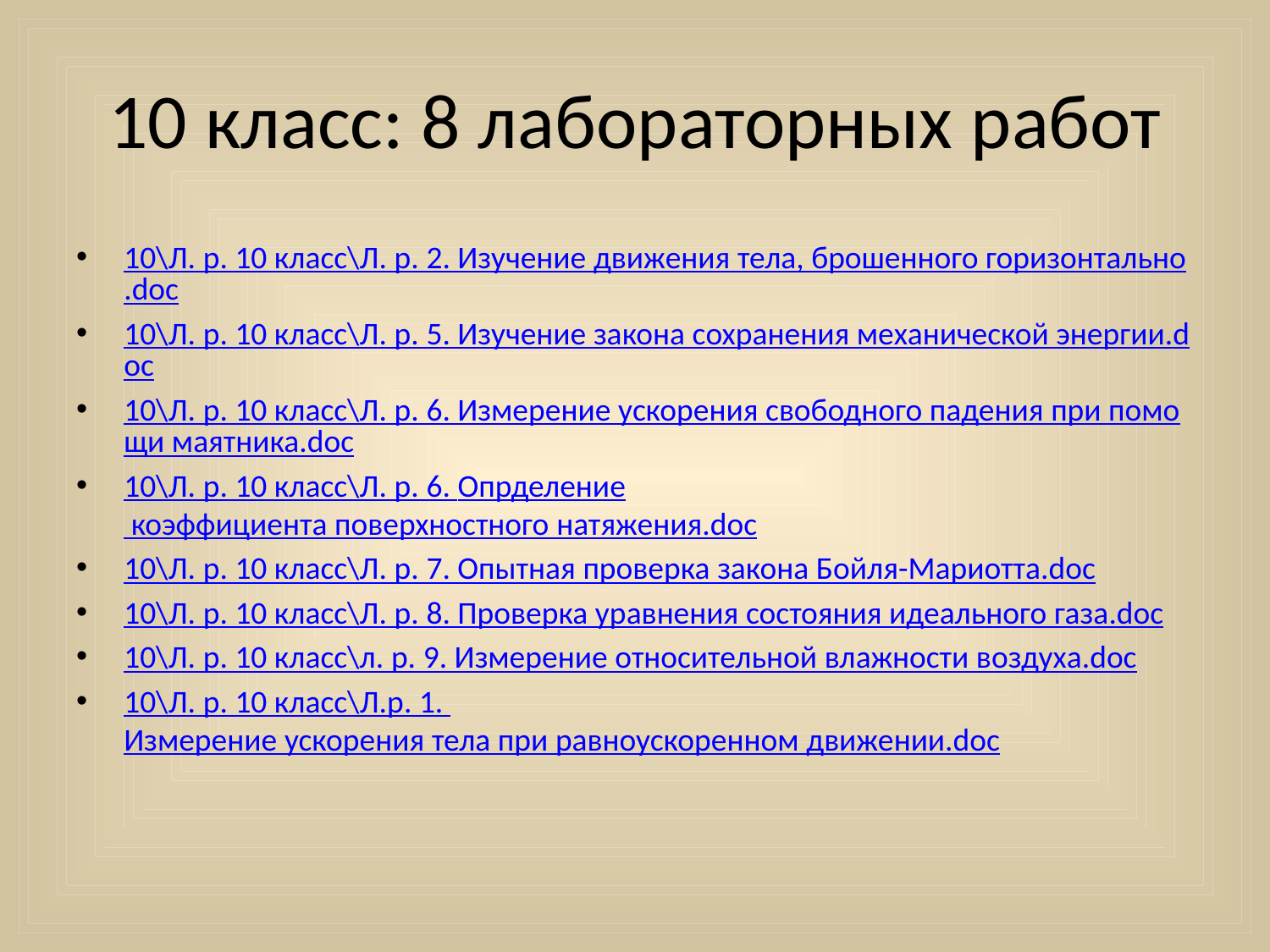

# 10 класс: 8 лабораторных работ

10\Л. р. 10 класс\Л. р. 2. Изучение движения тела, брошенного горизонтально.doc
10\Л. р. 10 класс\Л. р. 5. Изучение закона сохранения механической энергии.doc
10\Л. р. 10 класс\Л. р. 6. Измерение ускорения свободного падения при помощи маятника.doc
10\Л. р. 10 класс\Л. р. 6. Опрделение коэффициента поверхностного натяжения.doc
10\Л. р. 10 класс\Л. р. 7. Опытная проверка закона Бойля-Мариотта.doc
10\Л. р. 10 класс\Л. р. 8. Проверка уравнения состояния идеального газа.doc
10\Л. р. 10 класс\л. р. 9. Измерение относительной влажности воздуха.doc
10\Л. р. 10 класс\Л.р. 1. Измерение ускорения тела при равноускоренном движении.doc